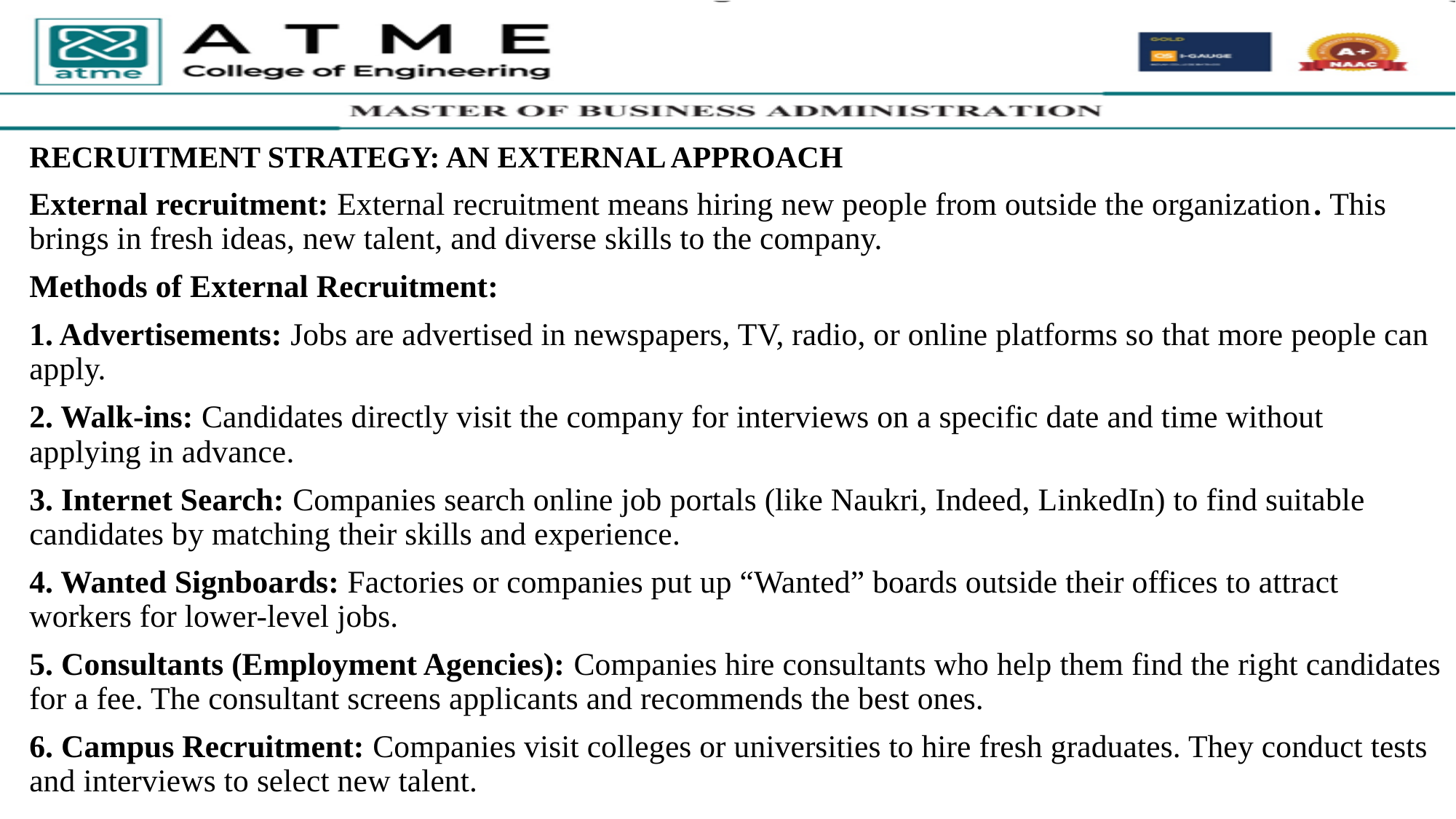

RECRUITMENT STRATEGY: AN EXTERNAL APPROACH
External recruitment: External recruitment means hiring new people from outside the organization. This brings in fresh ideas, new talent, and diverse skills to the company.
Methods of External Recruitment:
1. Advertisements: Jobs are advertised in newspapers, TV, radio, or online platforms so that more people can apply.
2. Walk-ins: Candidates directly visit the company for interviews on a specific date and time without applying in advance.
3. Internet Search: Companies search online job portals (like Naukri, Indeed, LinkedIn) to find suitable candidates by matching their skills and experience.
4. Wanted Signboards: Factories or companies put up “Wanted” boards outside their offices to attract workers for lower-level jobs.
5. Consultants (Employment Agencies): Companies hire consultants who help them find the right candidates for a fee. The consultant screens applicants and recommends the best ones.
6. Campus Recruitment: Companies visit colleges or universities to hire fresh graduates. They conduct tests and interviews to select new talent.